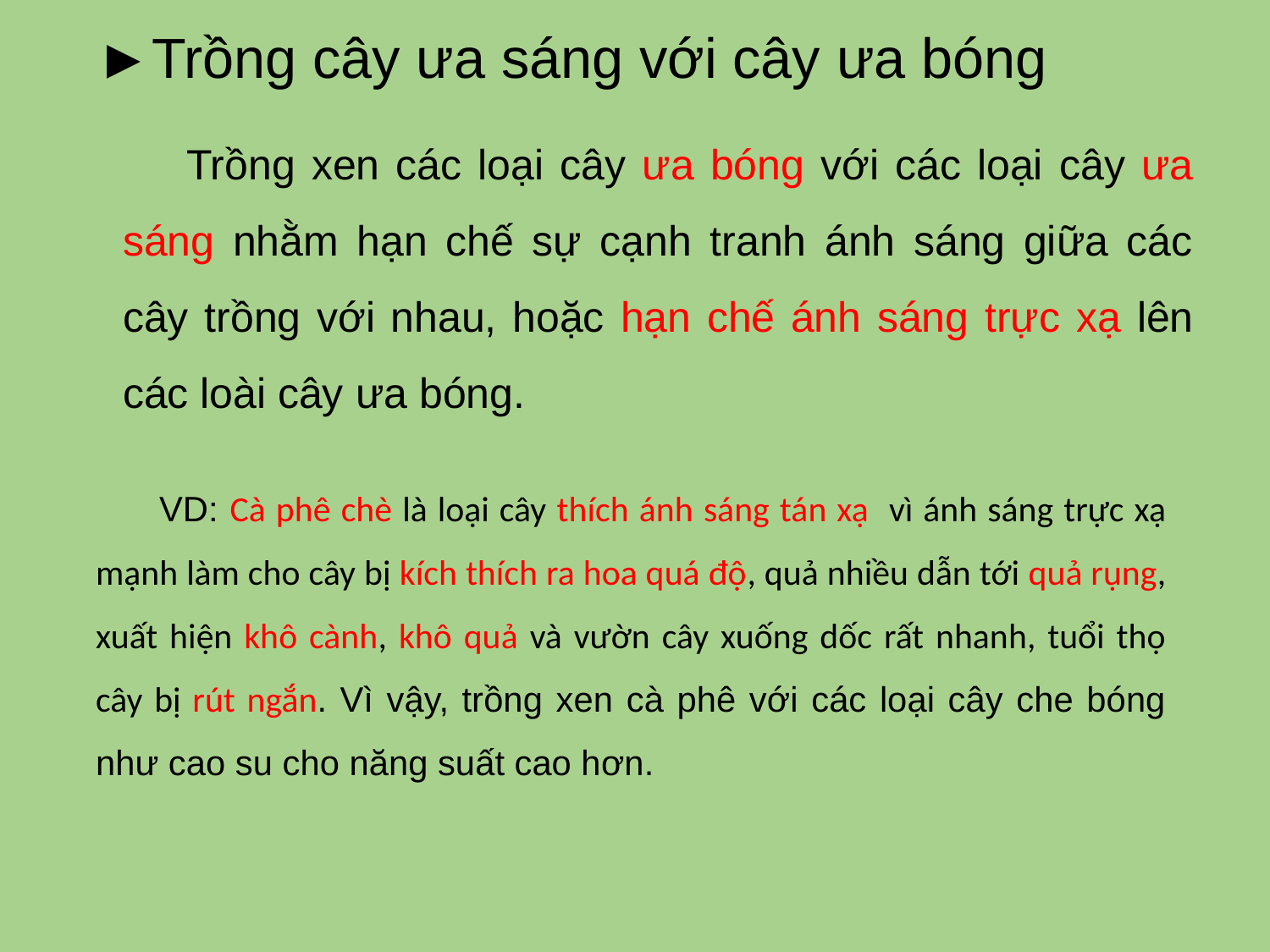

# ►Trồng cây ưa sáng với cây ưa bóng
Trồng xen các loại cây ưa bóng với các loại cây ưa sáng nhằm hạn chế sự cạnh tranh ánh sáng giữa các cây trồng với nhau, hoặc hạn chế ánh sáng trực xạ lên các loài cây ưa bóng.
VD: Cà phê chè là loại cây thích ánh sáng tán xạ  vì ánh sáng trực xạ mạnh làm cho cây bị kích thích ra hoa quá độ, quả nhiều dẫn tới quả rụng, xuất hiện khô cành, khô quả và vườn cây xuống dốc rất nhanh, tuổi thọ cây bị rút ngắn. Vì vậy, trồng xen cà phê với các loại cây che bóng như cao su cho năng suất cao hơn.
16